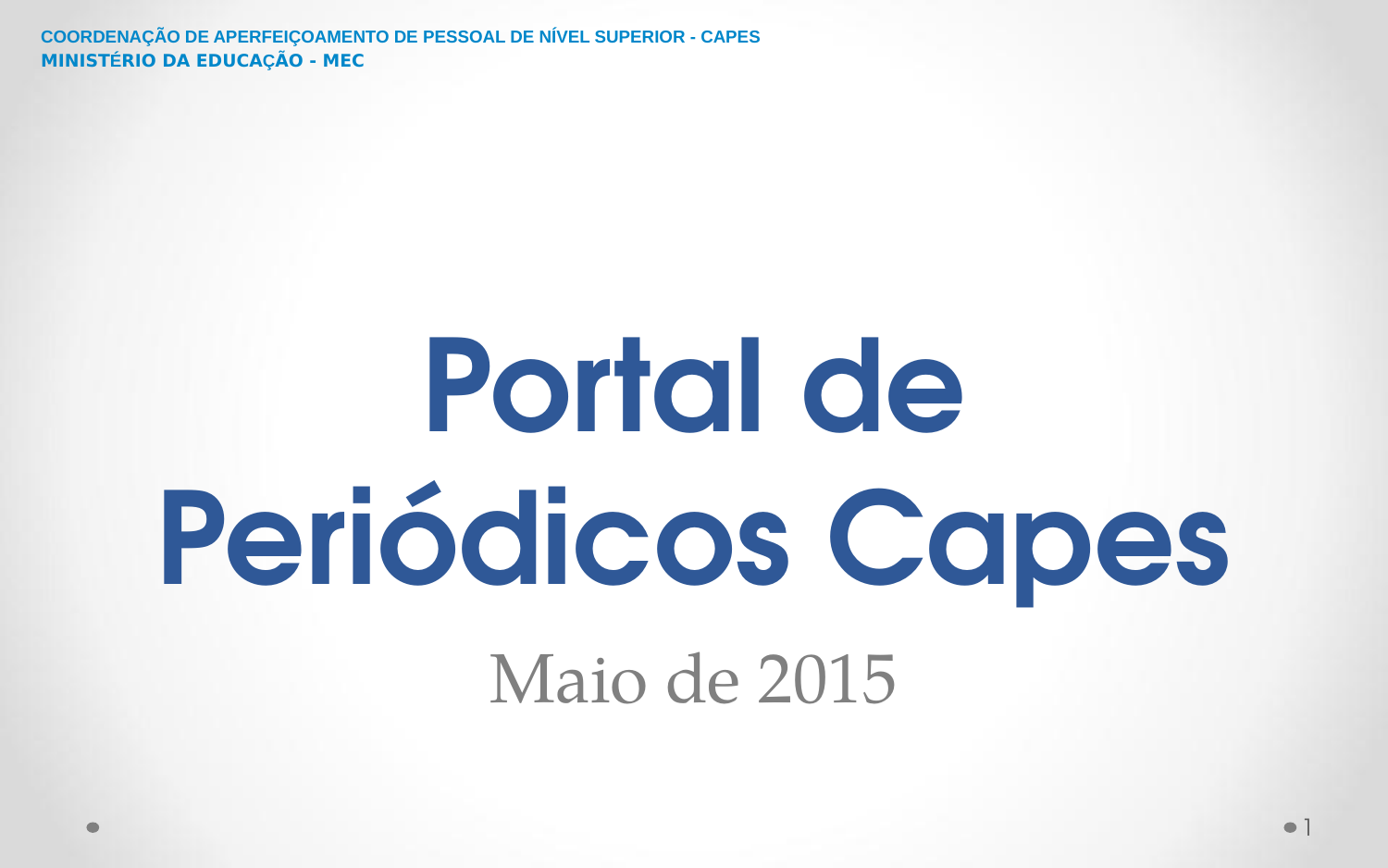

# Portal de Periódicos Capes
Maio de 2015
1